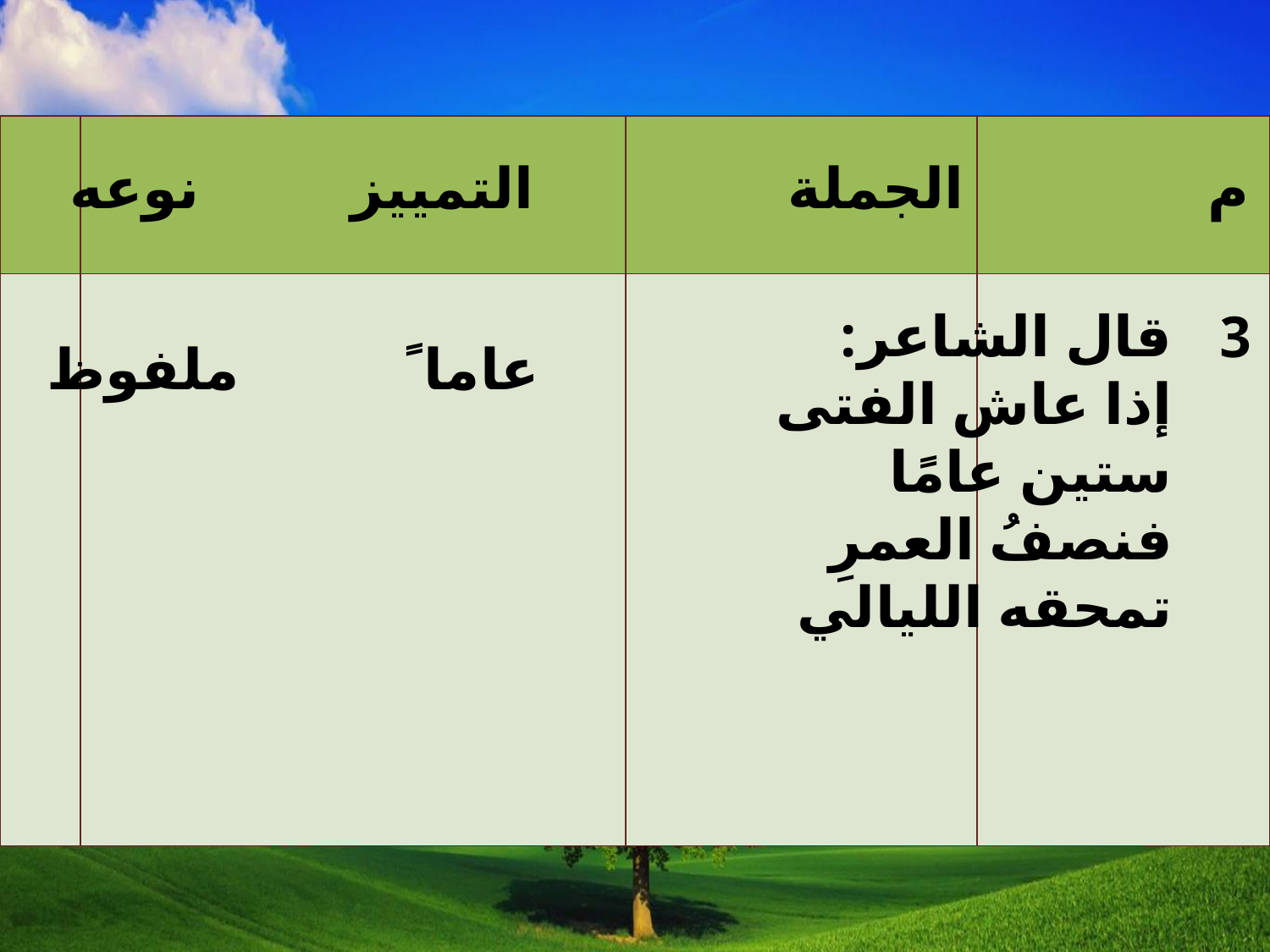

|  |  |  |  |
| --- | --- | --- | --- |
|  |  |  |  |
نوعه
التمييز
الجملة
م
قال الشاعر:
إذا عاش الفتى ستين عامًا
فنصفُ العمرِ تمحقه الليالي
3
ملفوظ
عاما ً